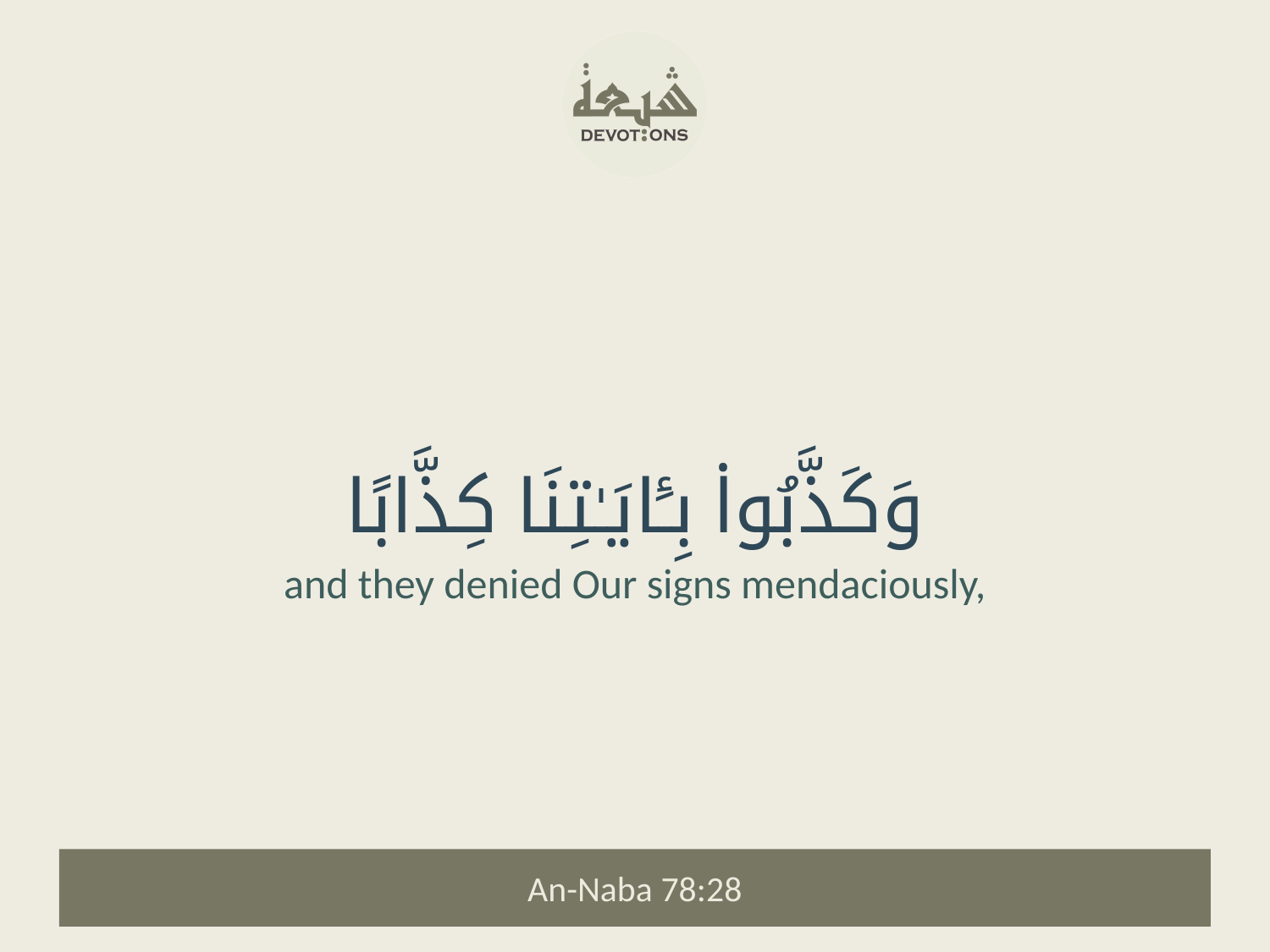

وَكَذَّبُوا۟ بِـَٔايَـٰتِنَا كِذَّابًا
and they denied Our signs mendaciously,
An-Naba 78:28